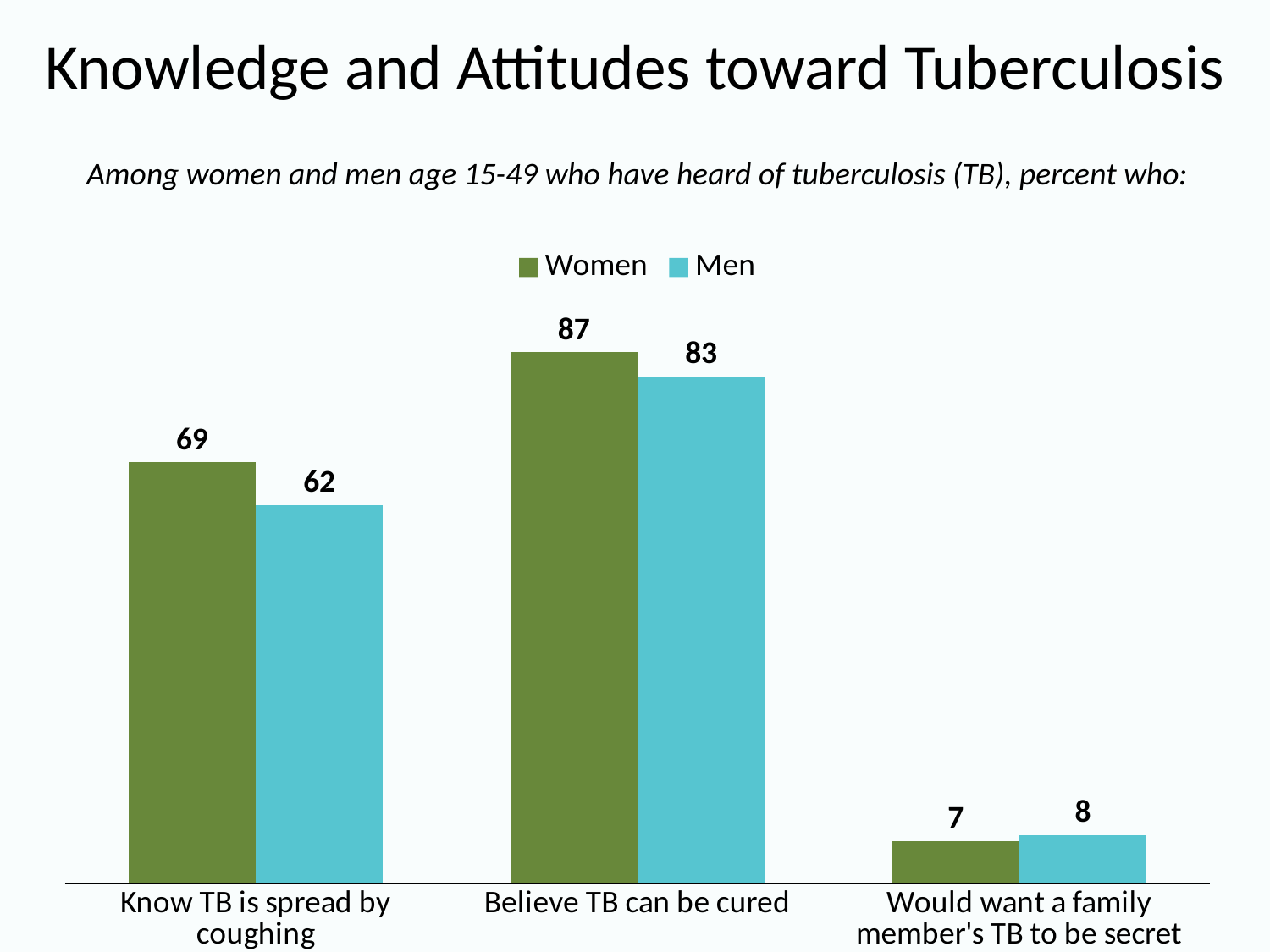

# Knowledge and Attitudes toward Tuberculosis
Among women and men age 15-49 who have heard of tuberculosis (TB), percent who:

### Chart

| Category | Women | Men |
|---|---|---|
| Know TB is spread by coughing | 69.0 | 62.0 |
| Believe TB can be cured | 87.0 | 83.0 |
| Would want a family member's TB to be secret | 7.0 | 8.0 |